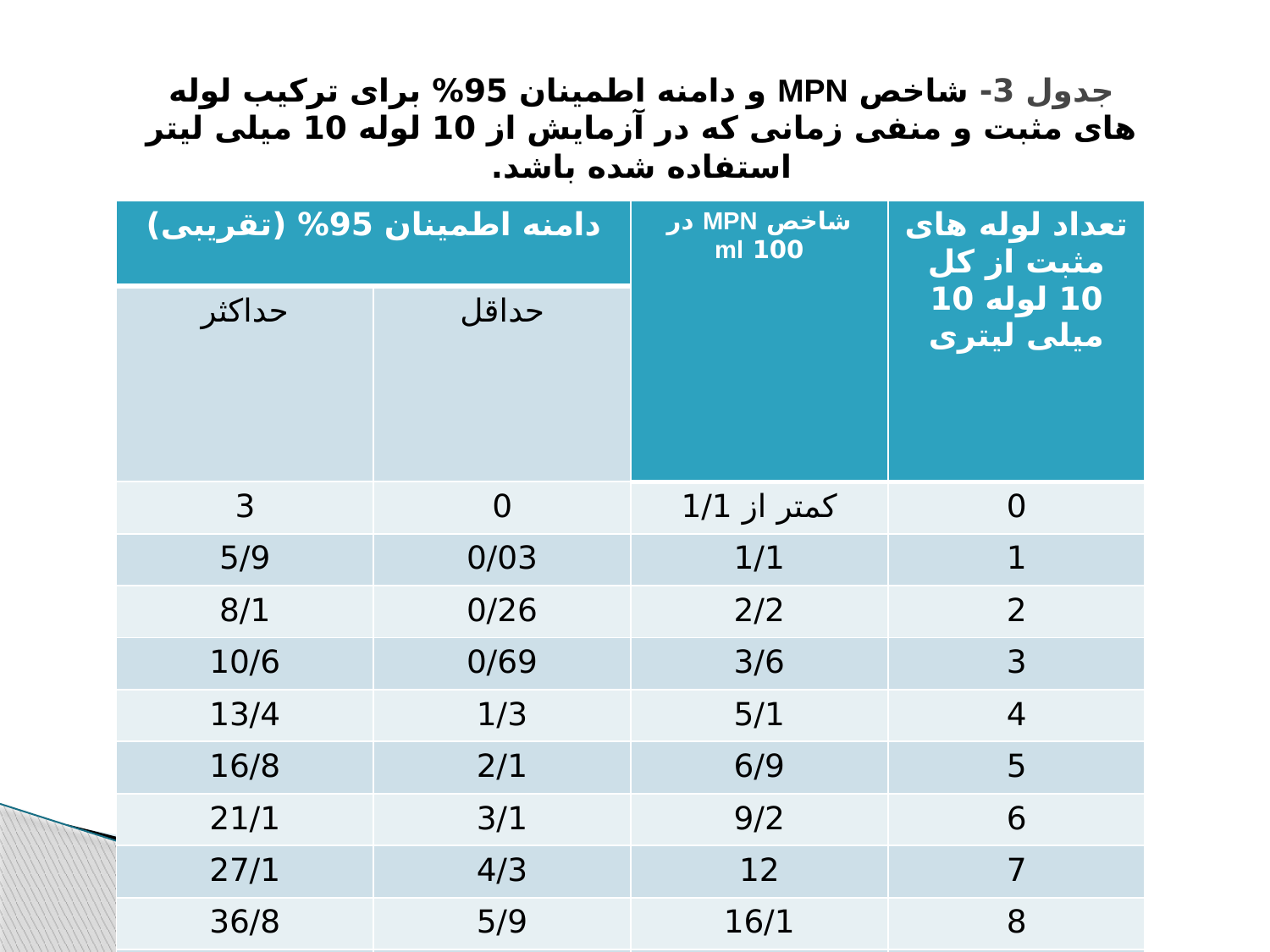

# جدول 3- شاخص MPN و دامنه اطمینان 95% برای ترکیب لوله های مثبت و منفی زمانی که در آزمایش از 10 لوله 10 میلی لیتر استفاده شده باشد.
| دامنه اطمینان 95% (تقریبی) |  | شاخص MPN در 100 ml | تعداد لوله های مثبت از کل 10 لوله 10 میلی لیتری |
| --- | --- | --- | --- |
| حداکثر | حداقل |  |  |
| 3 | 0 | کمتر از 1/1 | 0 |
| 5/9 | 0/03 | 1/1 | 1 |
| 8/1 | 0/26 | 2/2 | 2 |
| 10/6 | 0/69 | 3/6 | 3 |
| 13/4 | 1/3 | 5/1 | 4 |
| 16/8 | 2/1 | 6/9 | 5 |
| 21/1 | 3/1 | 9/2 | 6 |
| 27/1 | 4/3 | 12 | 7 |
| 36/8 | 5/9 | 16/1 | 8 |
| 59/5 | 8/1 | 23 | 9 |
| بی نهایت | 13/5 | بیشتر از 23 | 10 |